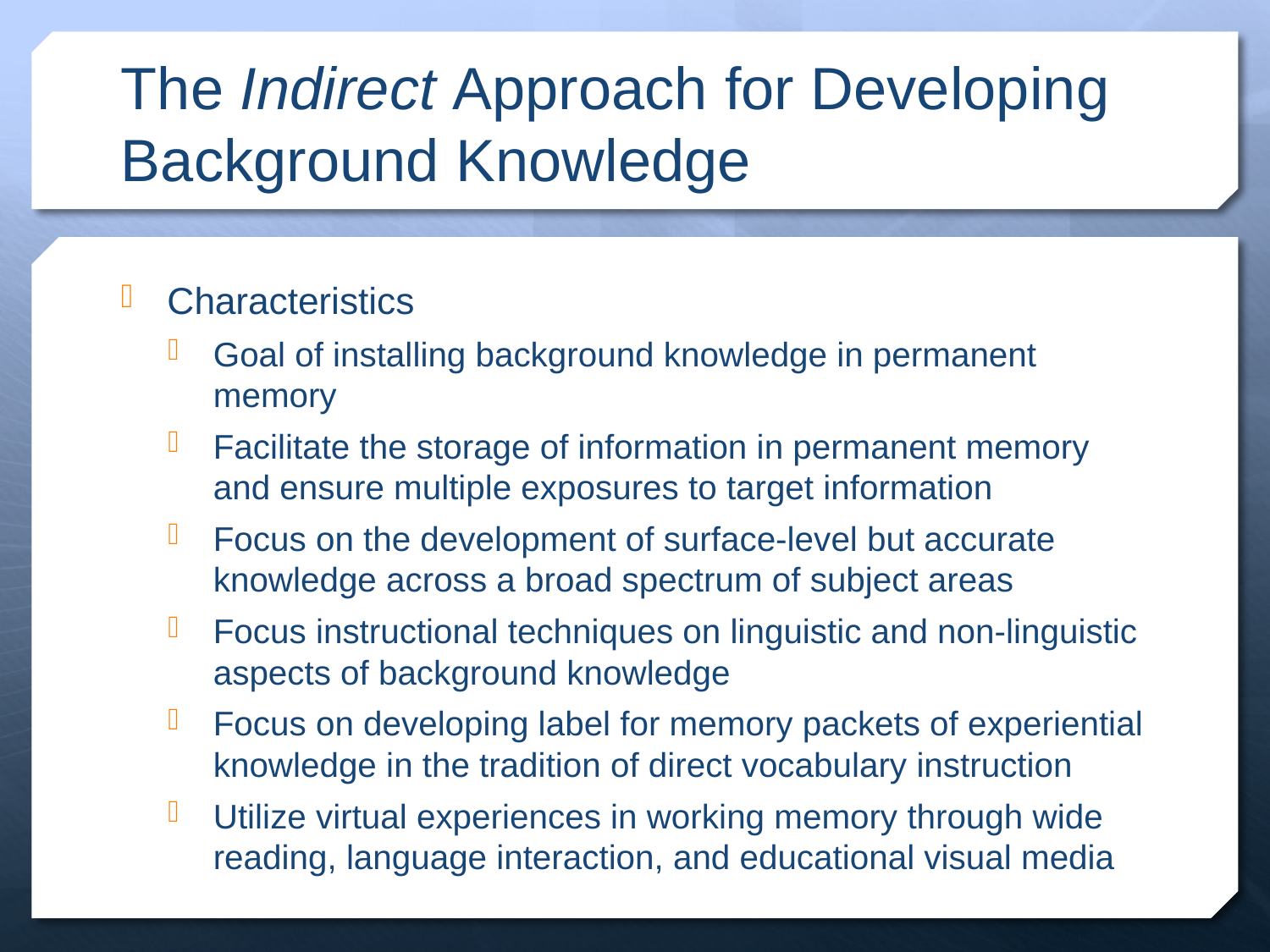

# The Indirect Approach for Developing Background Knowledge
Characteristics
Goal of installing background knowledge in permanent memory
Facilitate the storage of information in permanent memory and ensure multiple exposures to target information
Focus on the development of surface-level but accurate knowledge across a broad spectrum of subject areas
Focus instructional techniques on linguistic and non-linguistic aspects of background knowledge
Focus on developing label for memory packets of experiential knowledge in the tradition of direct vocabulary instruction
Utilize virtual experiences in working memory through wide reading, language interaction, and educational visual media